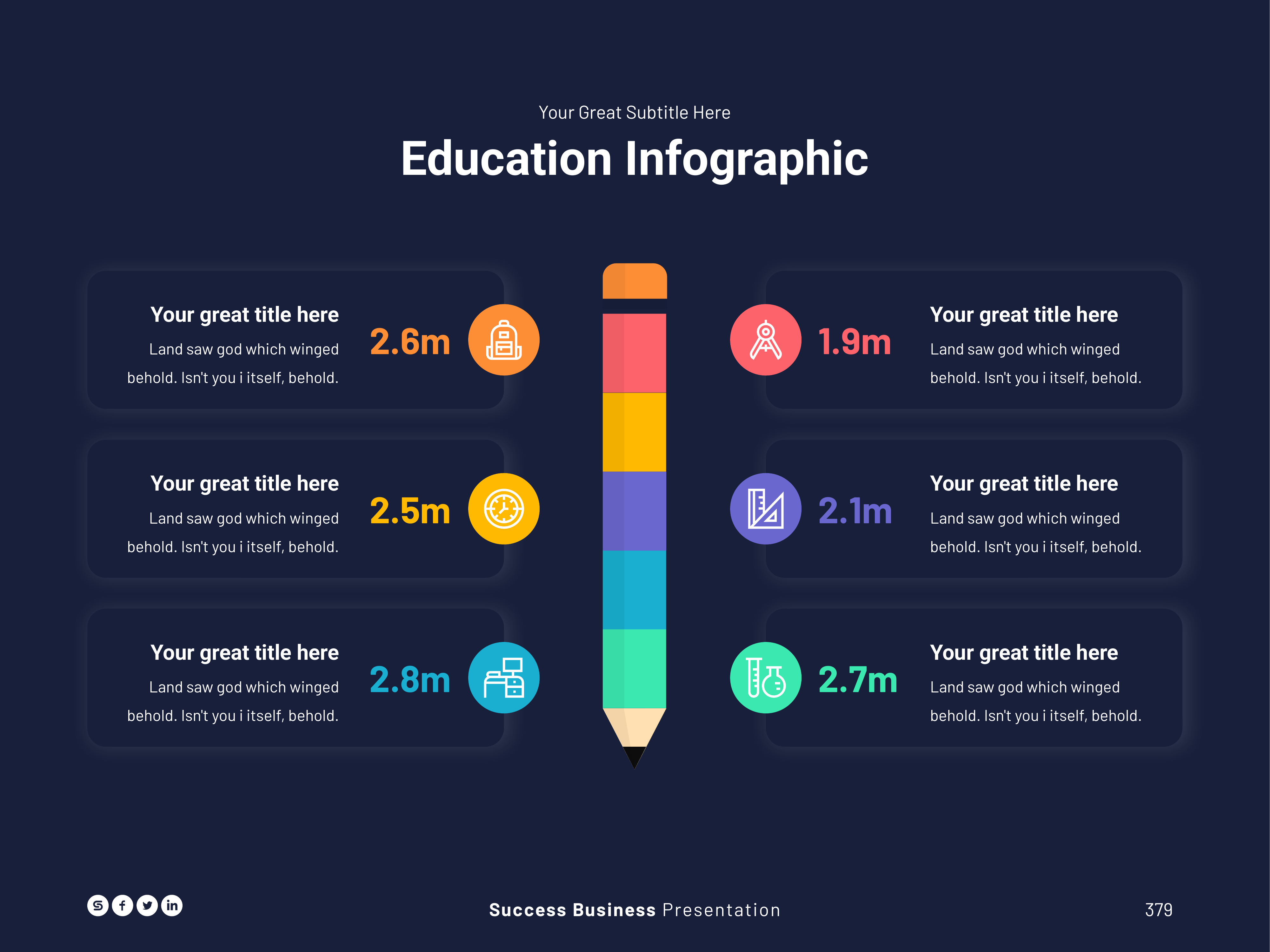

Your Great Subtitle Here
Education Infographic

Your great title here
Land saw god which winged behold. Isn't you i itself, behold.
Your great title here
Land saw god which winged behold. Isn't you i itself, behold.

1.9m
2.6m

Your great title here
Land saw god which winged behold. Isn't you i itself, behold.
Your great title here
Land saw god which winged behold. Isn't you i itself, behold.

2.1m
2.5m

Your great title here
Land saw god which winged behold. Isn't you i itself, behold.
Your great title here
Land saw god which winged behold. Isn't you i itself, behold.

2.7m
2.8m